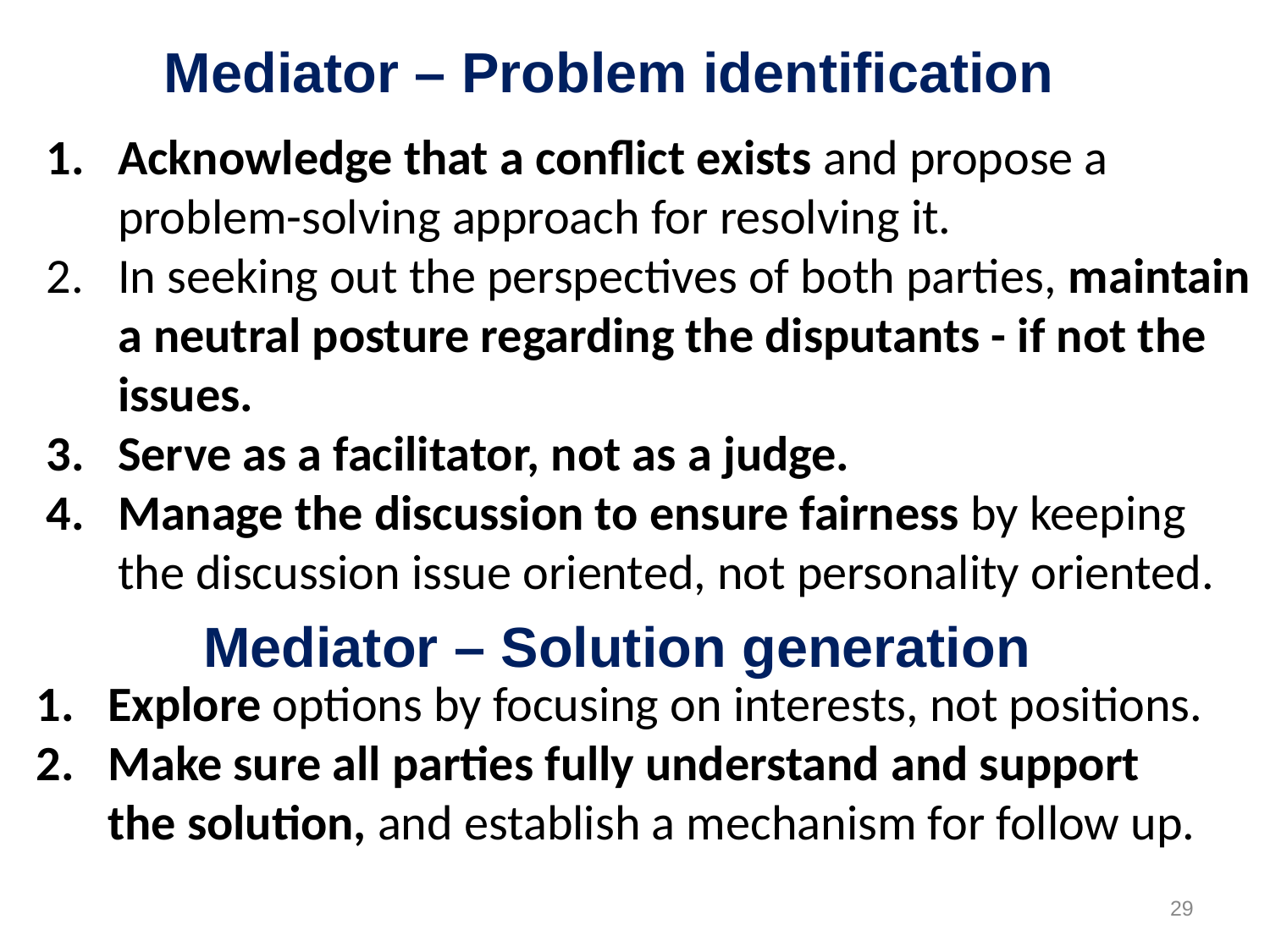

Mediator – Problem identification
Acknowledge that a conflict exists and propose a problem-solving approach for resolving it.
In seeking out the perspectives of both parties, maintain a neutral posture regarding the disputants - if not the issues.
Serve as a facilitator, not as a judge.
Manage the discussion to ensure fairness by keeping the discussion issue oriented, not personality oriented.

Mediator – Solution generation
Explore options by focusing on interests, not positions.
Make sure all parties fully understand and support the solution, and establish a mechanism for follow up.

29